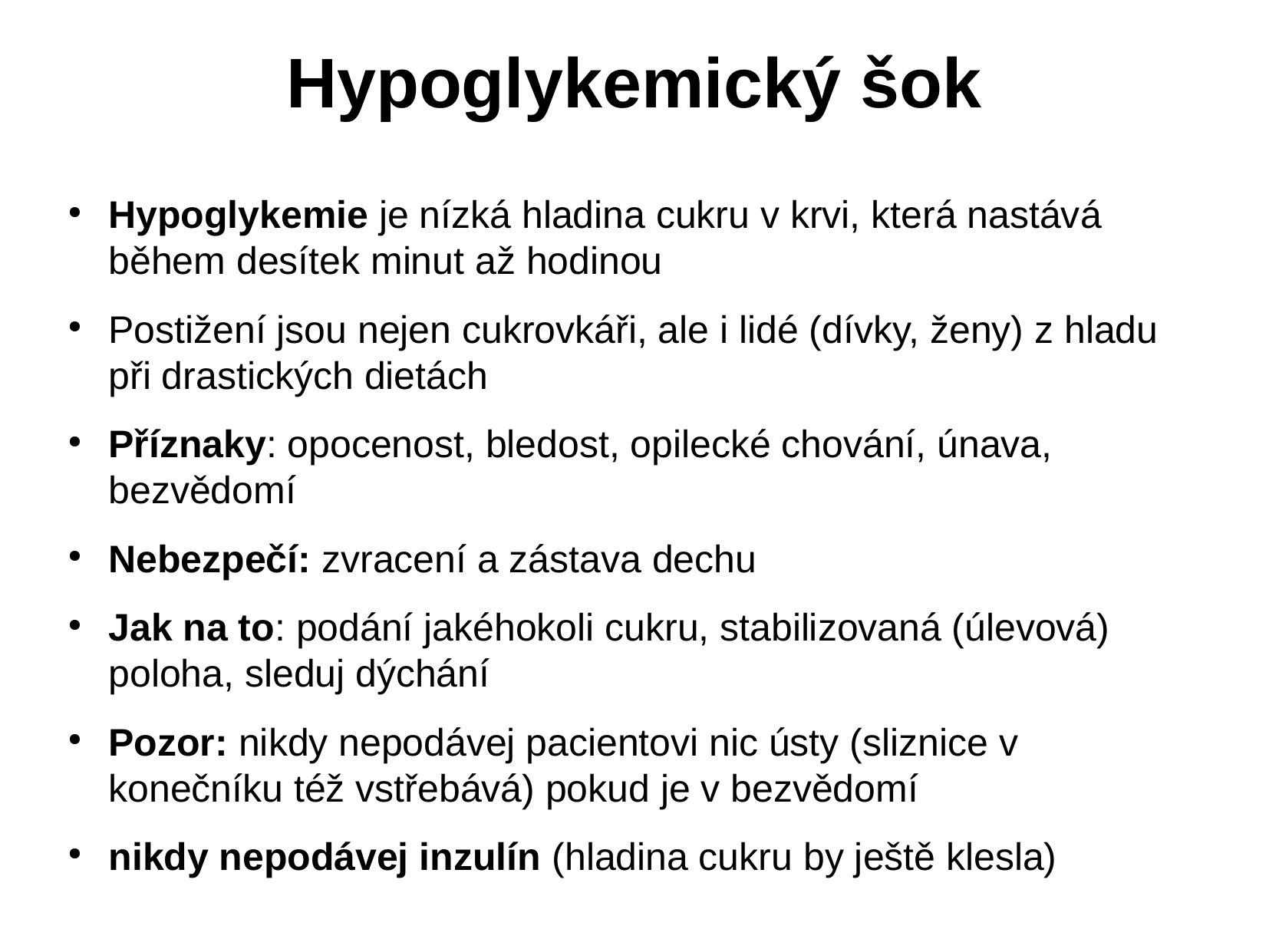

# Hypoglykemický šok
Hypoglykemie je nízká hladina cukru v krvi, která nastává během desítek minut až hodinou
Postižení jsou nejen cukrovkáři, ale i lidé (dívky, ženy) z hladu při drastických dietách
Příznaky: opocenost, bledost, opilecké chování, únava, bezvědomí
Nebezpečí: zvracení a zástava dechu
Jak na to: podání jakéhokoli cukru, stabilizovaná (úlevová) poloha, sleduj dýchání
Pozor: nikdy nepodávej pacientovi nic ústy (sliznice v konečníku též vstřebává) pokud je v bezvědomí
nikdy nepodávej inzulín (hladina cukru by ještě klesla)